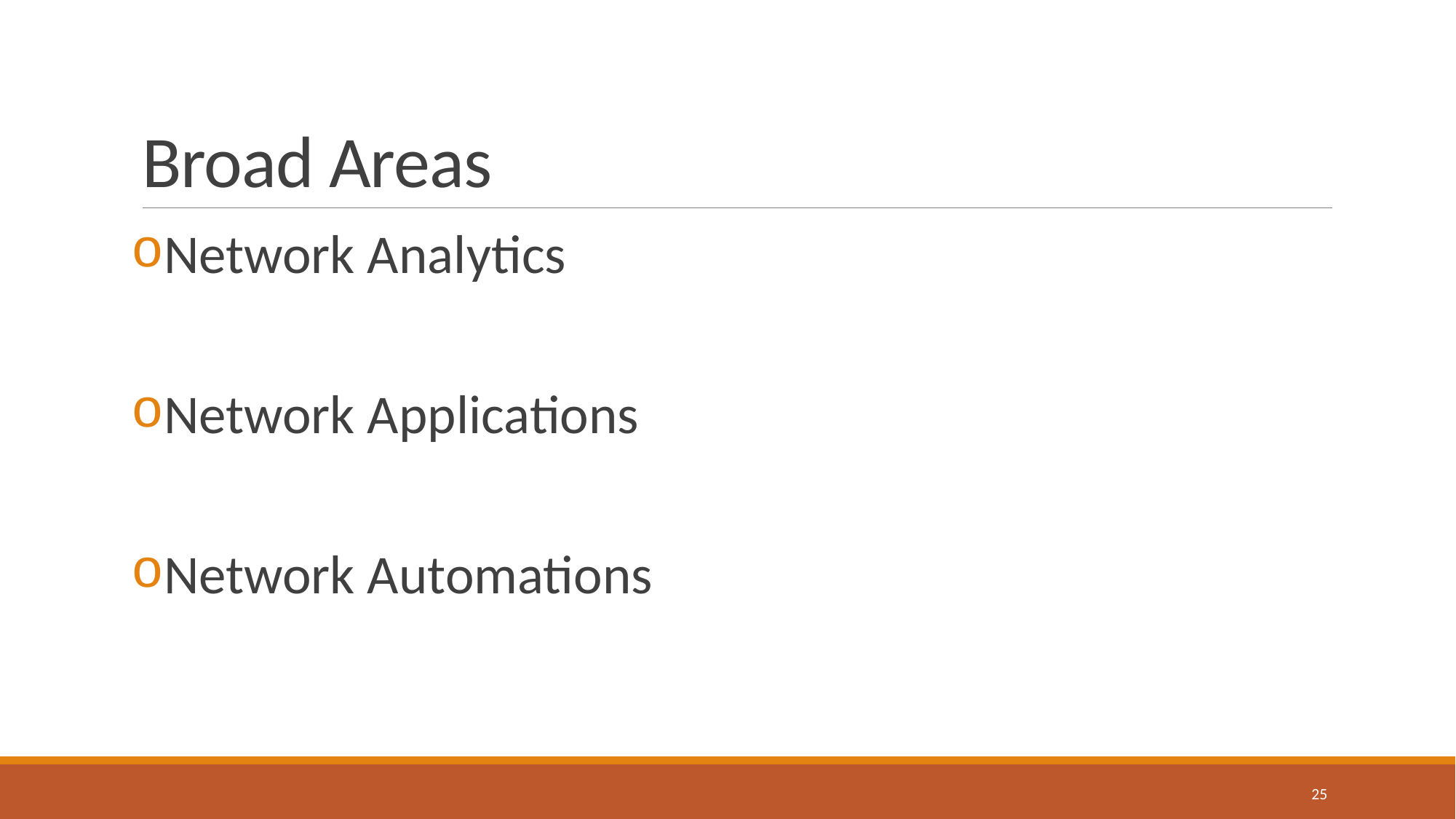

# Broad Areas
Network Analytics

Network Applications

Network Automations

25